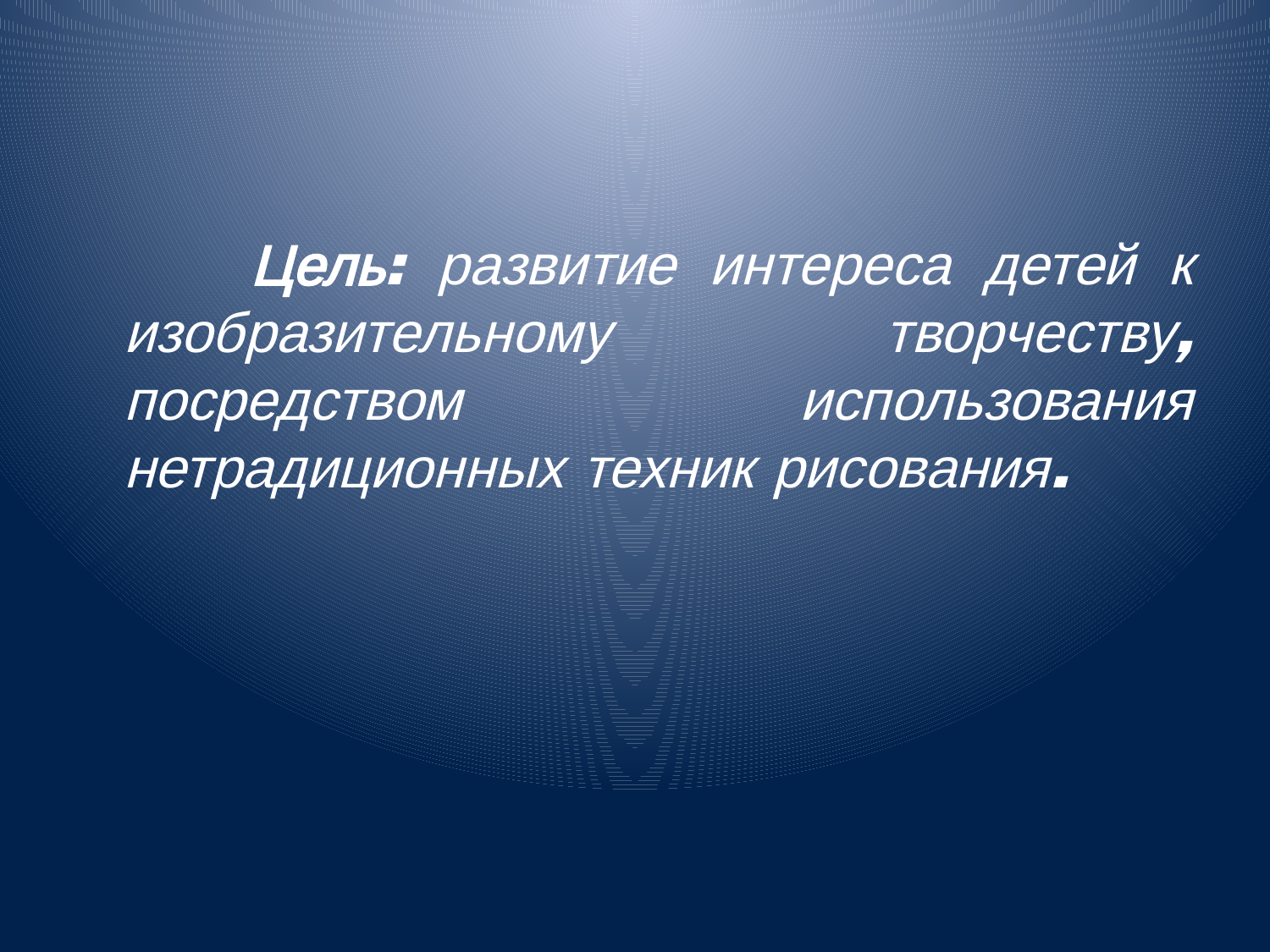

#
		Цель: развитие интереса детей к изобразительному творчеству, посредством использования нетрадиционных техник рисования.